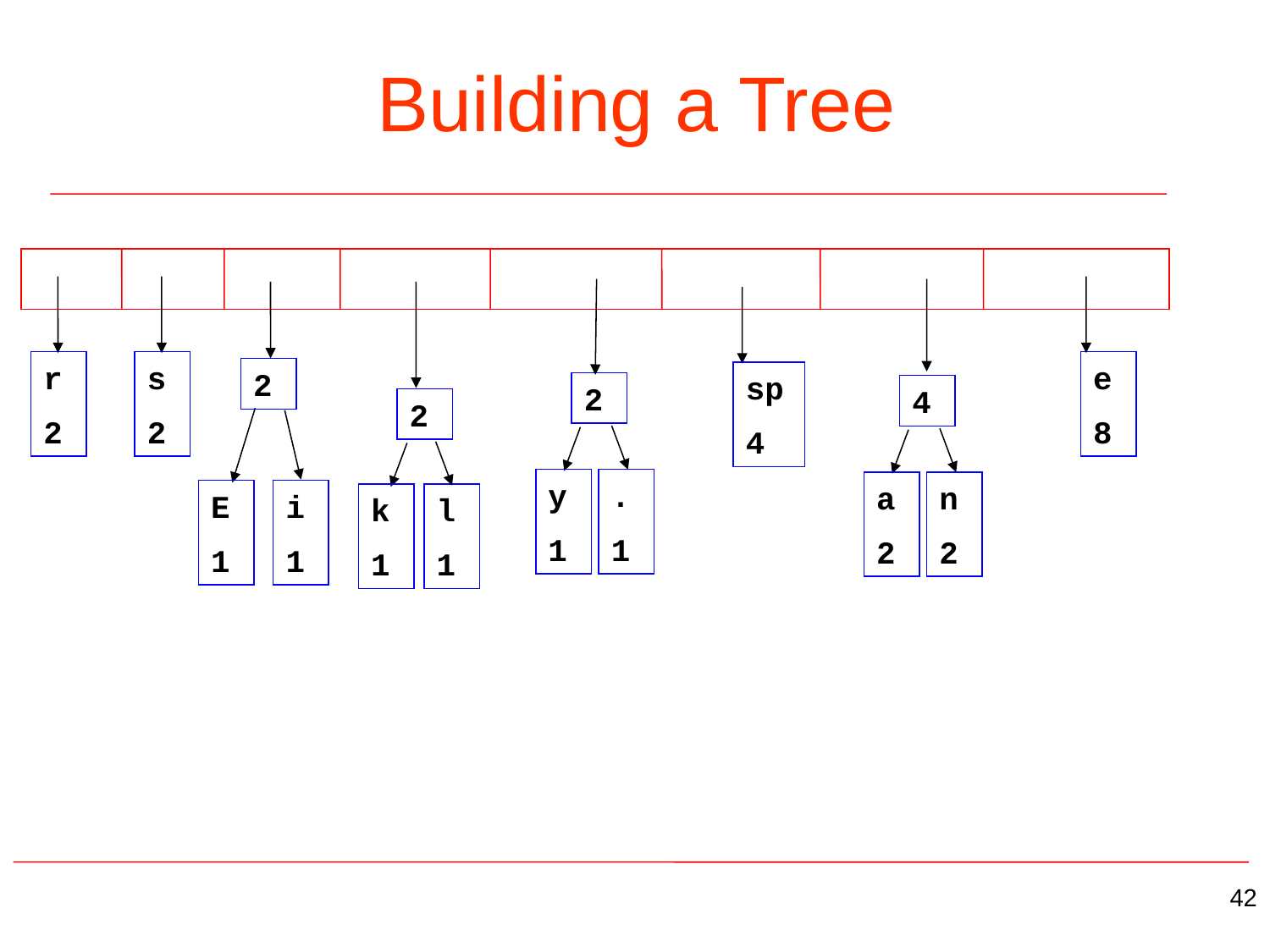

# Building a Tree

r
2
s
2
e
8
2
sp
4
2
4
2

y
1
.
1
a
2
n
2
E
1
i
1
k
1
l
1
42